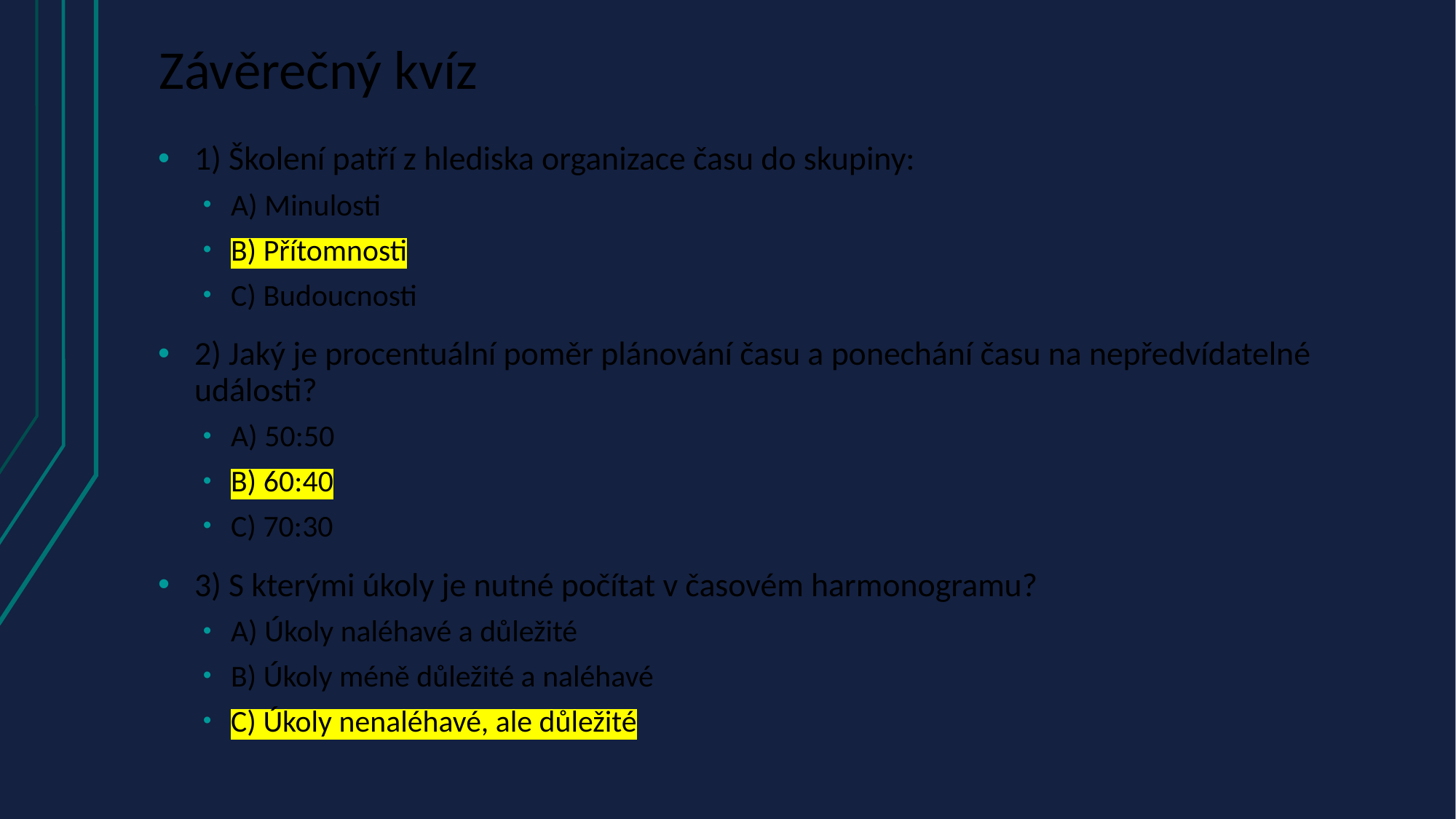

# Závěrečný kvíz
1) Školení patří z hlediska organizace času do skupiny:
A) Minulosti
B) Přítomnosti
C) Budoucnosti
2) Jaký je procentuální poměr plánování času a ponechání času na nepředvídatelné události?
A) 50:50
B) 60:40
C) 70:30
3) S kterými úkoly je nutné počítat v časovém harmonogramu?
A) Úkoly naléhavé a důležité
B) Úkoly méně důležité a naléhavé
C) Úkoly nenaléhavé, ale důležité